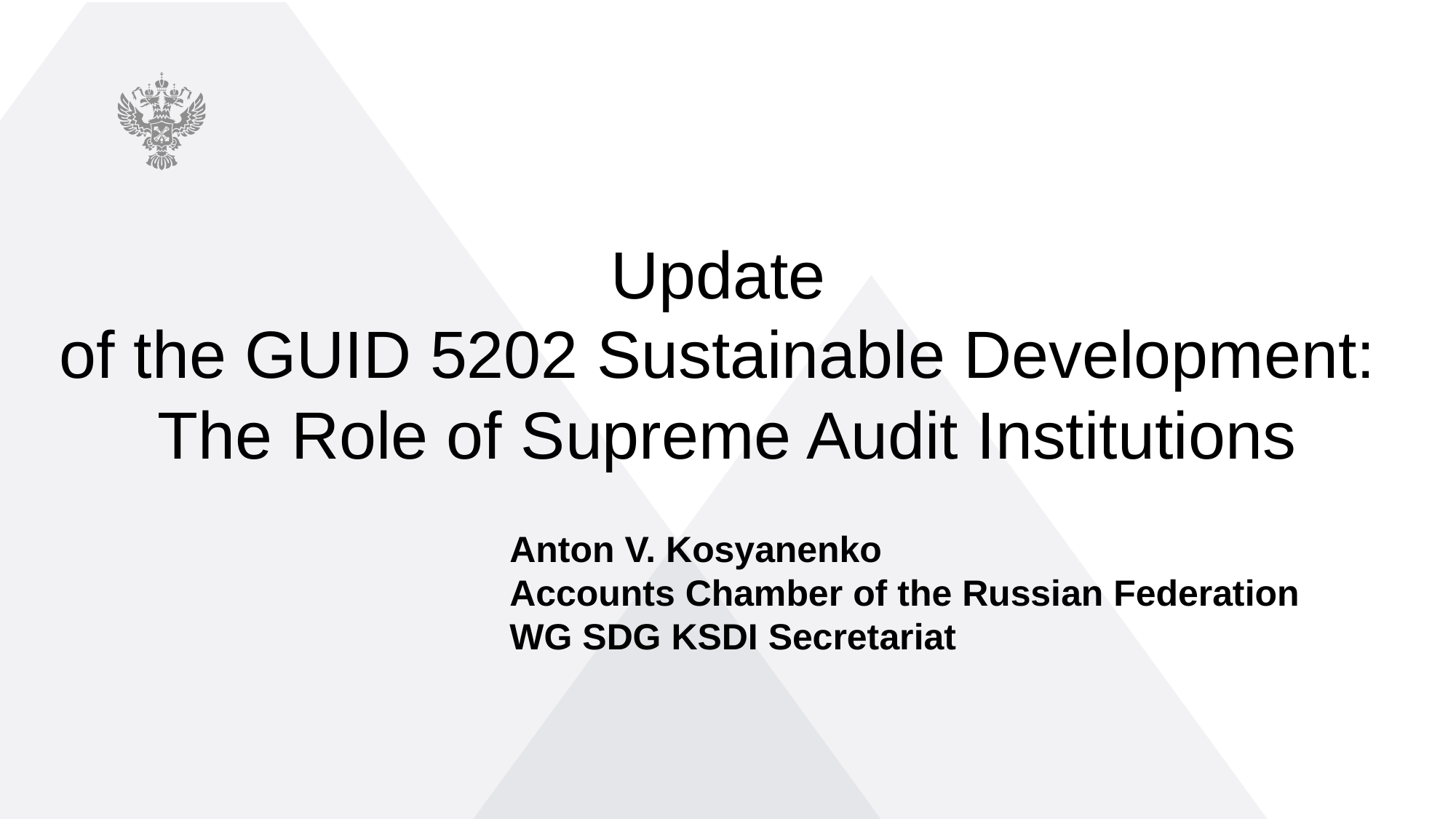

Update
of the GUID 5202 Sustainable Development:
The Role of Supreme Audit Institutions
Anton V. Kosyanenko
Accounts Chamber of the Russian Federation
WG SDG KSDI Secretariat